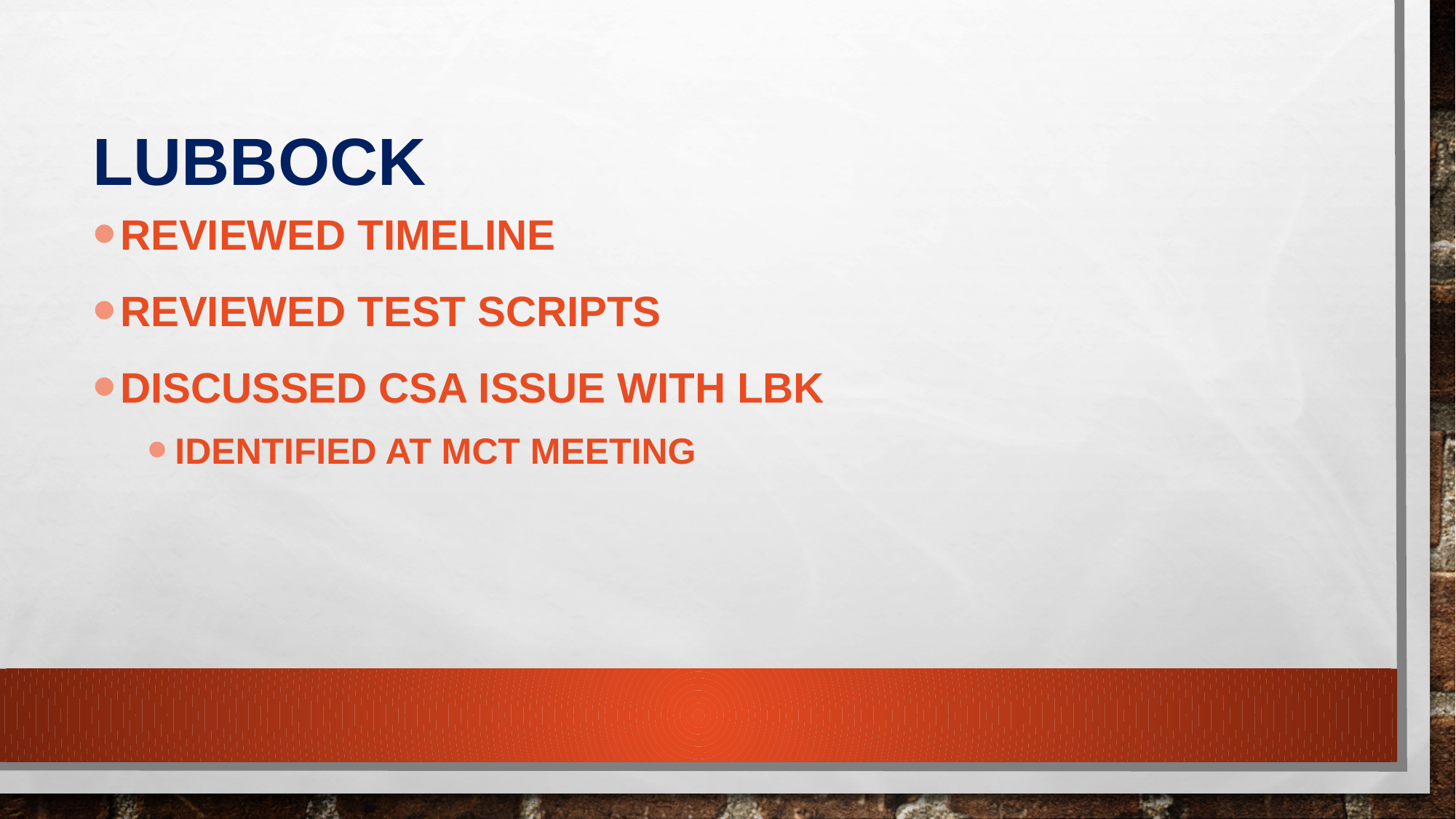

# Lubbock
Reviewed TIMELINE
Reviewed TEST SCRIPTs
Discussed CSA issue with LBK
Identified at MCT Meeting